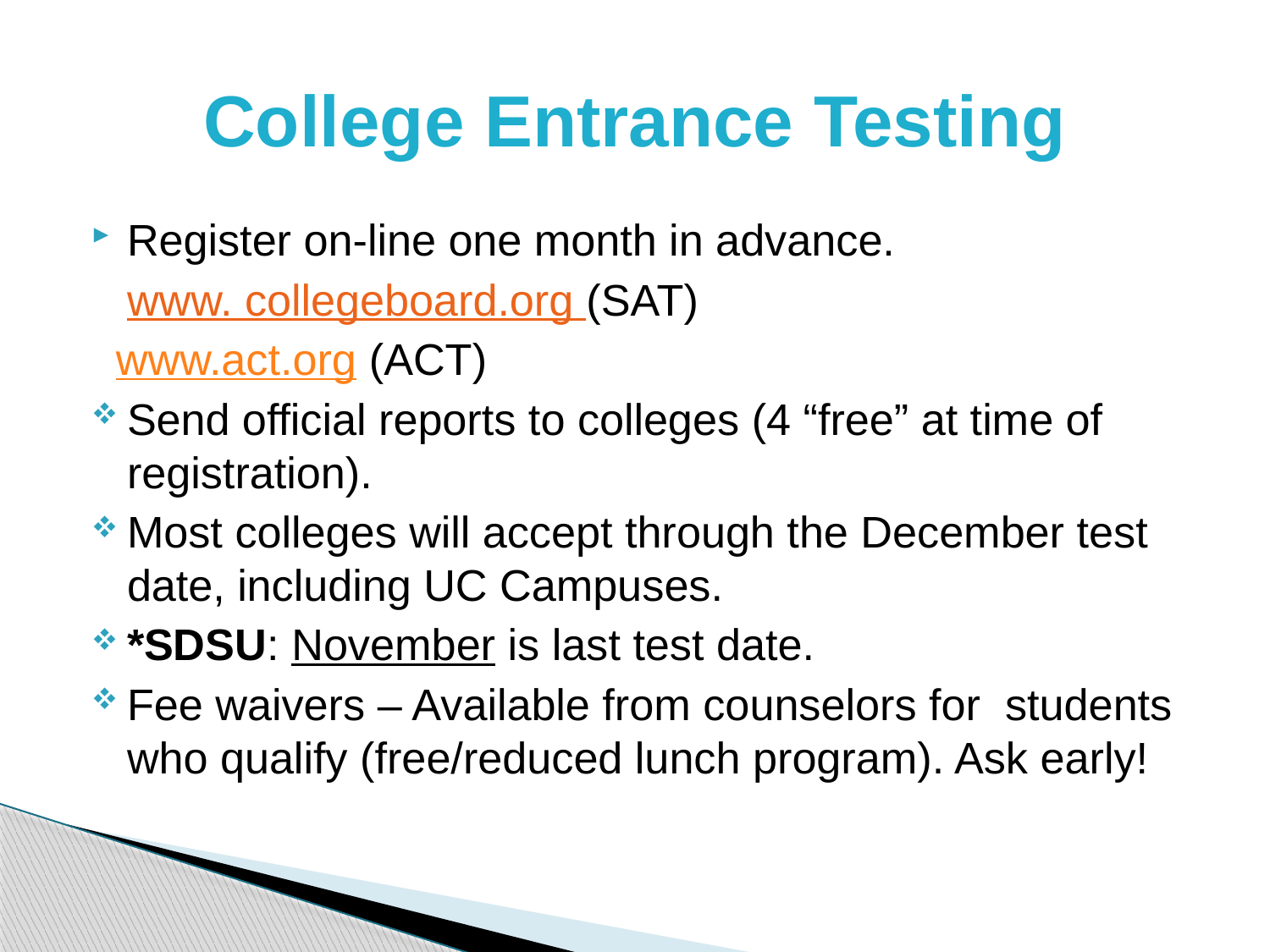

# College Entrance Testing
Register on-line one month in advance.
	www. collegeboard.org (SAT)
  www.act.org (ACT)
Send official reports to colleges (4 “free” at time of registration).
Most colleges will accept through the December test date, including UC Campuses.
*SDSU: November is last test date.
Fee waivers – Available from counselors for  students who qualify (free/reduced lunch program). Ask early!